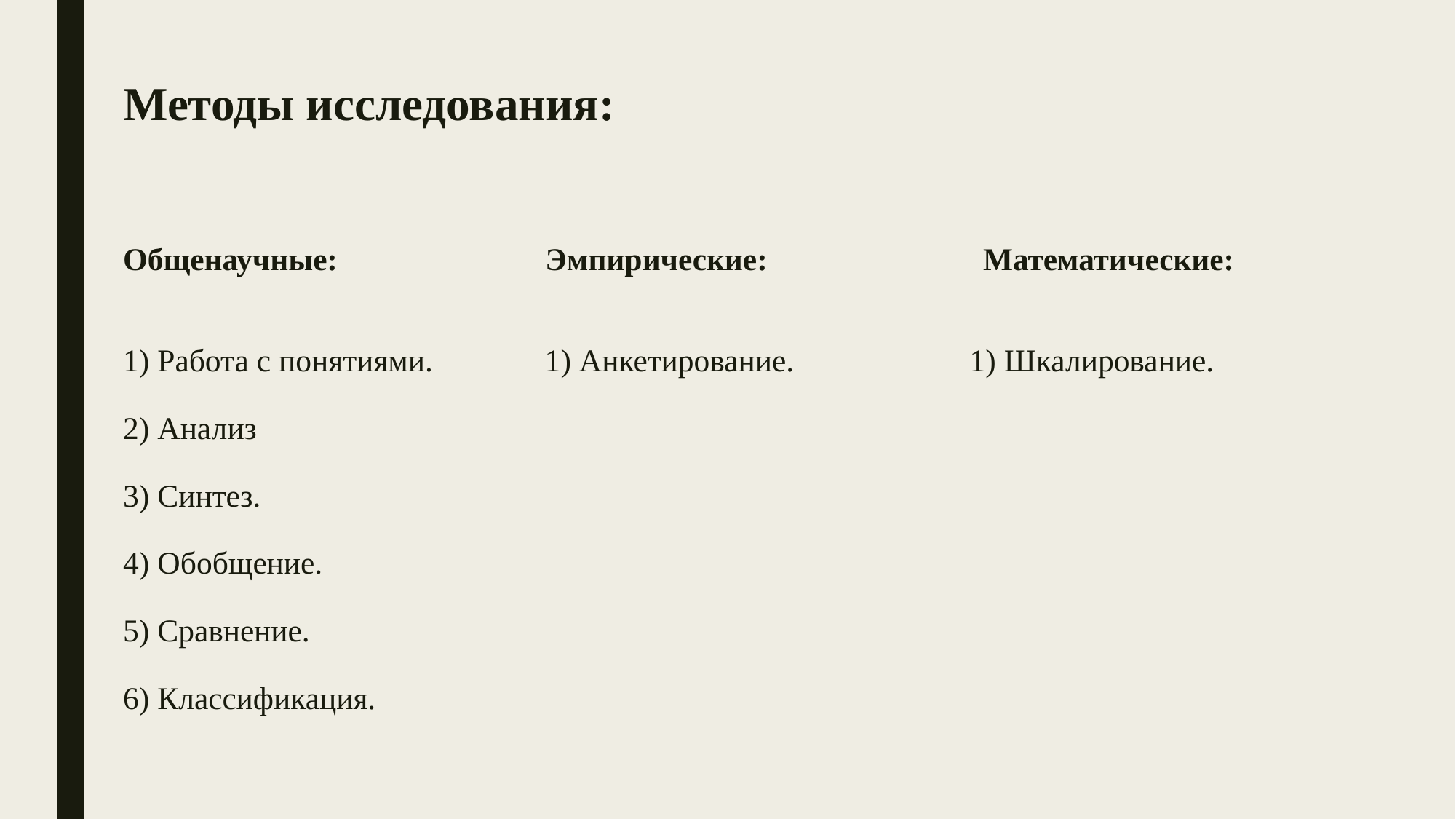

# Методы исследования: Общенаучные:                          Эмпирические:                           Математические: 1) Работа с понятиями.              1) Анкетирование.                      1) Шкалирование. 2) Анализ 3) Синтез. 4) Обобщение. 5) Сравнение. 6) Классификация.